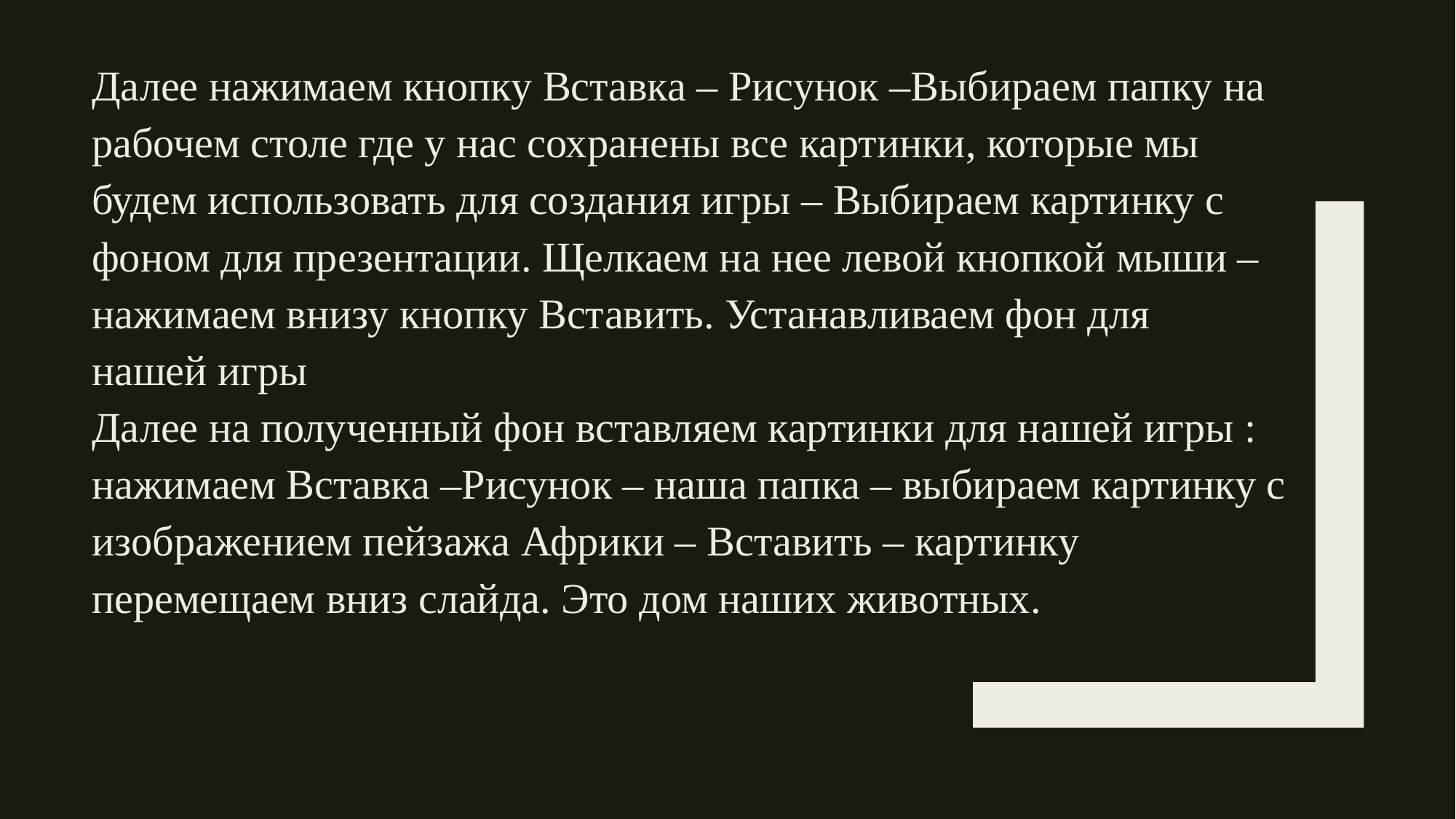

Далее нажимаем кнопку Вставка – Рисунок –Выбираем папку на рабочем столе где у нас сохранены все картинки, которые мы будем использовать для создания игры – Выбираем картинку с фоном для презентации. Щелкаем на нее левой кнопкой мыши – нажимаем внизу кнопку Вставить. Устанавливаем фон для нашей игры
Далее на полученный фон вставляем картинки для нашей игры : нажимаем Вставка –Рисунок – наша папка – выбираем картинку с изображением пейзажа Африки – Вставить – картинку перемещаем вниз слайда. Это дом наших животных.